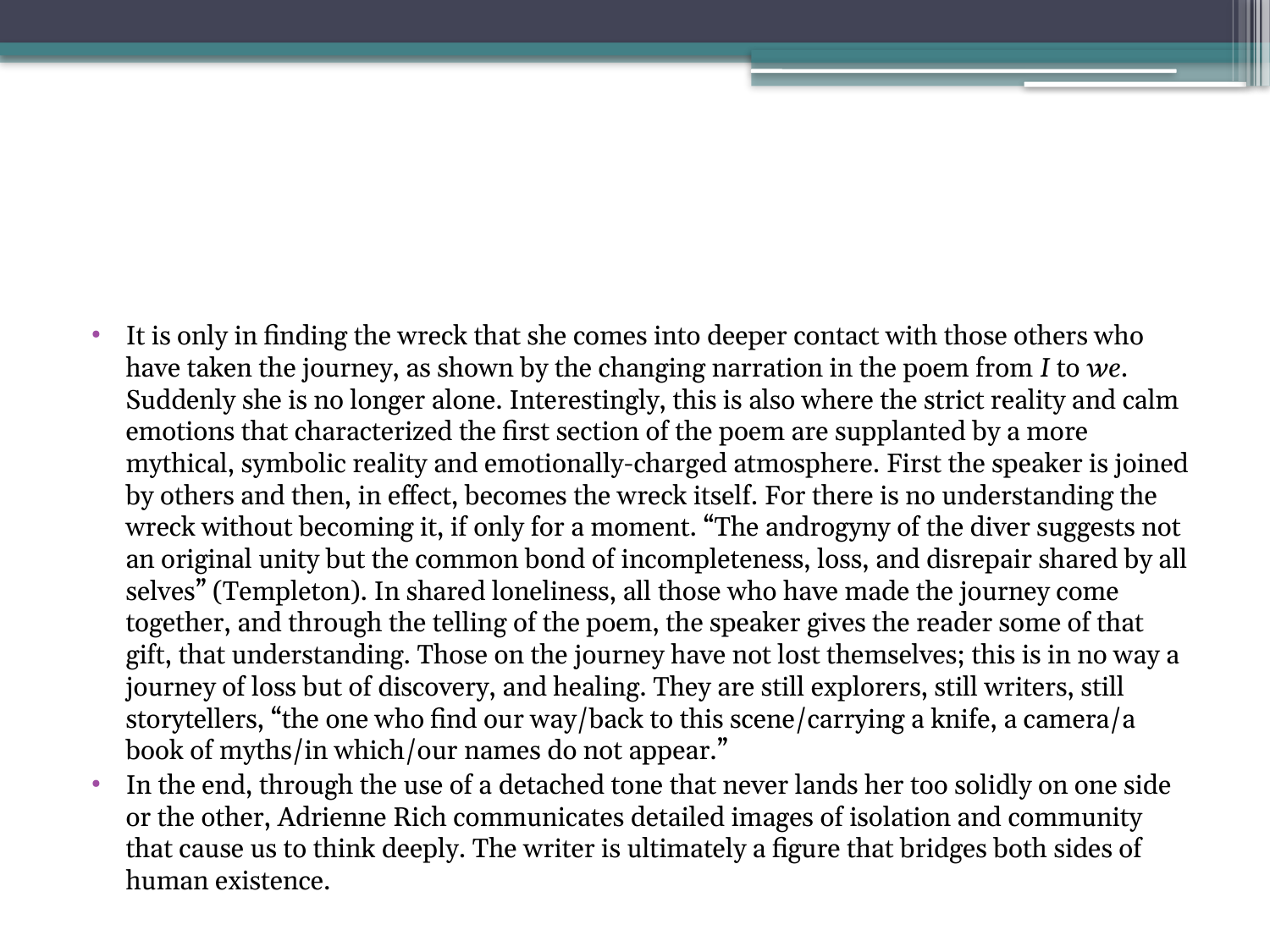

#
It is only in finding the wreck that she comes into deeper contact with those others who have taken the journey, as shown by the changing narration in the poem from I to we. Suddenly she is no longer alone. Interestingly, this is also where the strict reality and calm emotions that characterized the first section of the poem are supplanted by a more mythical, symbolic reality and emotionally-charged atmosphere. First the speaker is joined by others and then, in effect, becomes the wreck itself. For there is no understanding the wreck without becoming it, if only for a moment. “The androgyny of the diver suggests not an original unity but the common bond of incompleteness, loss, and disrepair shared by all selves” (Templeton). In shared loneliness, all those who have made the journey come together, and through the telling of the poem, the speaker gives the reader some of that gift, that understanding. Those on the journey have not lost themselves; this is in no way a journey of loss but of discovery, and healing. They are still explorers, still writers, still storytellers, “the one who find our way/back to this scene/carrying a knife, a camera/a book of myths/in which/our names do not appear.”
In the end, through the use of a detached tone that never lands her too solidly on one side or the other, Adrienne Rich communicates detailed images of isolation and community that cause us to think deeply. The writer is ultimately a figure that bridges both sides of human existence.